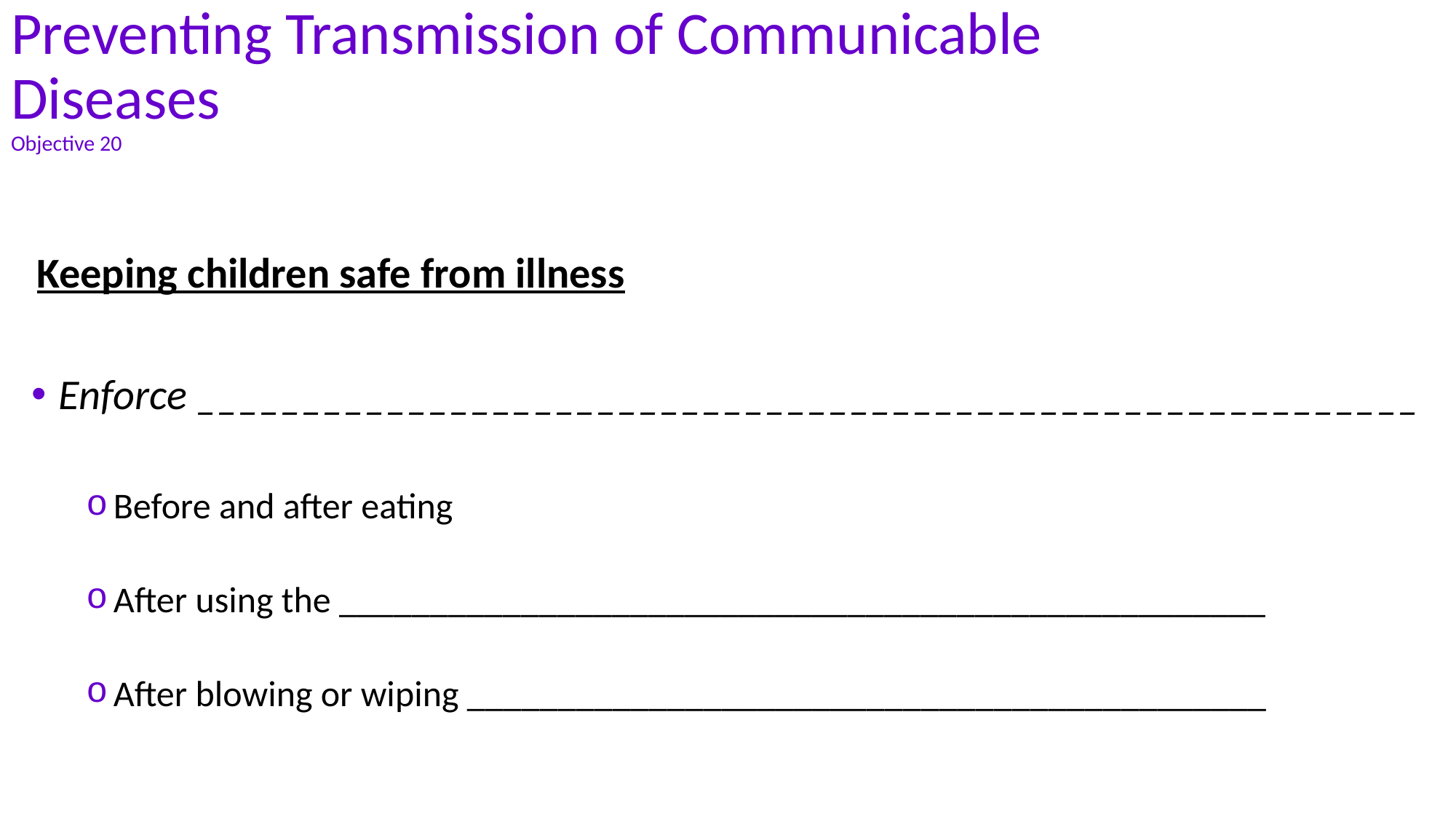

# Preventing Transmission of Communicable Diseases Objective 20
Keeping children safe from illness

Enforce __________________________________________________________

Before and after eating

After using the ___________________________________________________

After blowing or wiping ____________________________________________